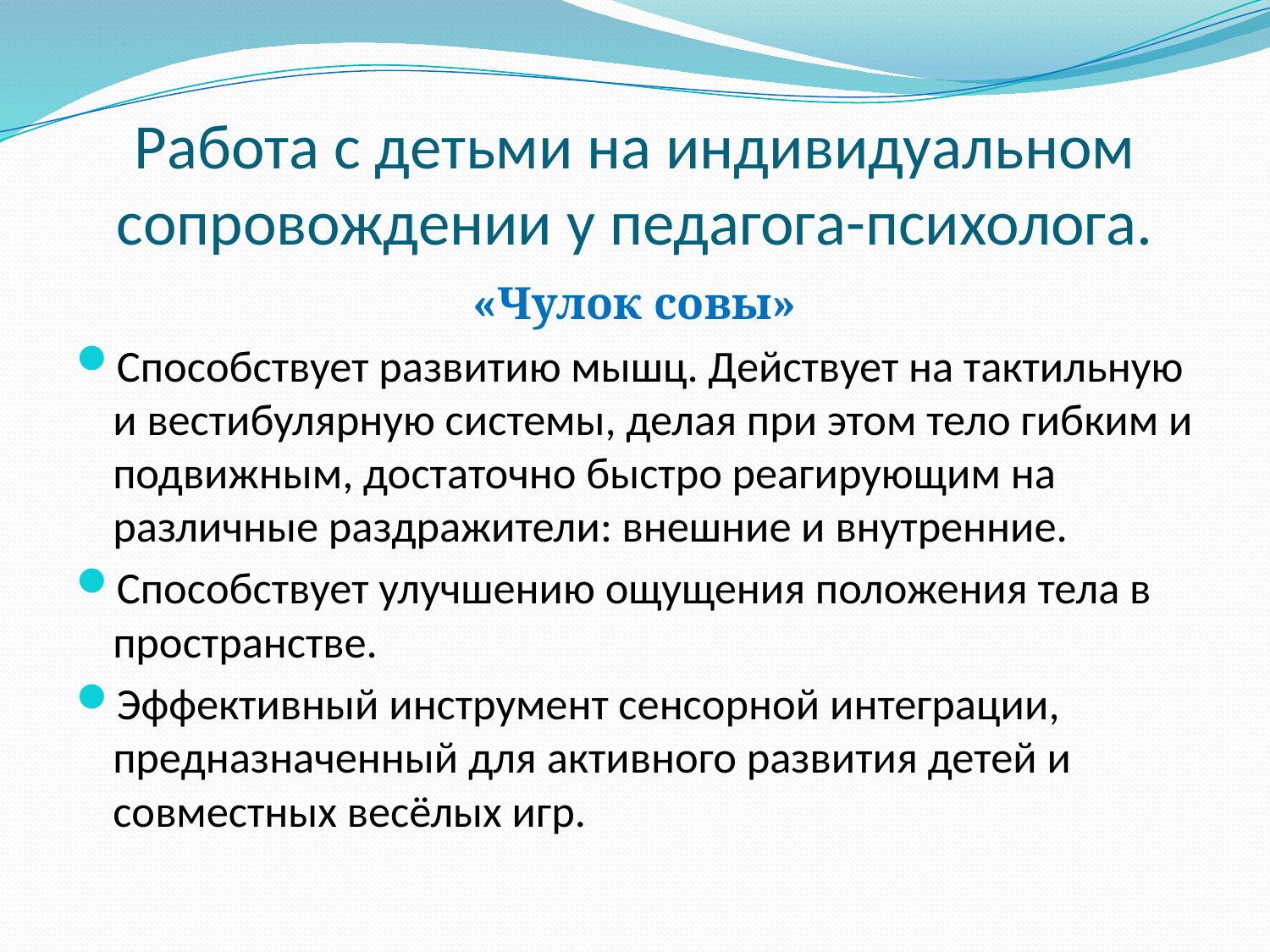

# Работа с детьми на индивидуальном сопровождении у педагога-психолога.
«Чулок совы»
Способствует развитию мышц. Действует на тактильную и вестибулярную системы, делая при этом тело гибким и подвижным, достаточно быстро реагирующим на различные раздражители: внешние и внутренние.
Способствует улучшению ощущения положения тела в пространстве.
Эффективный инструмент сенсорной интеграции, предназначенный для активного развития детей и совместных весёлых игр.